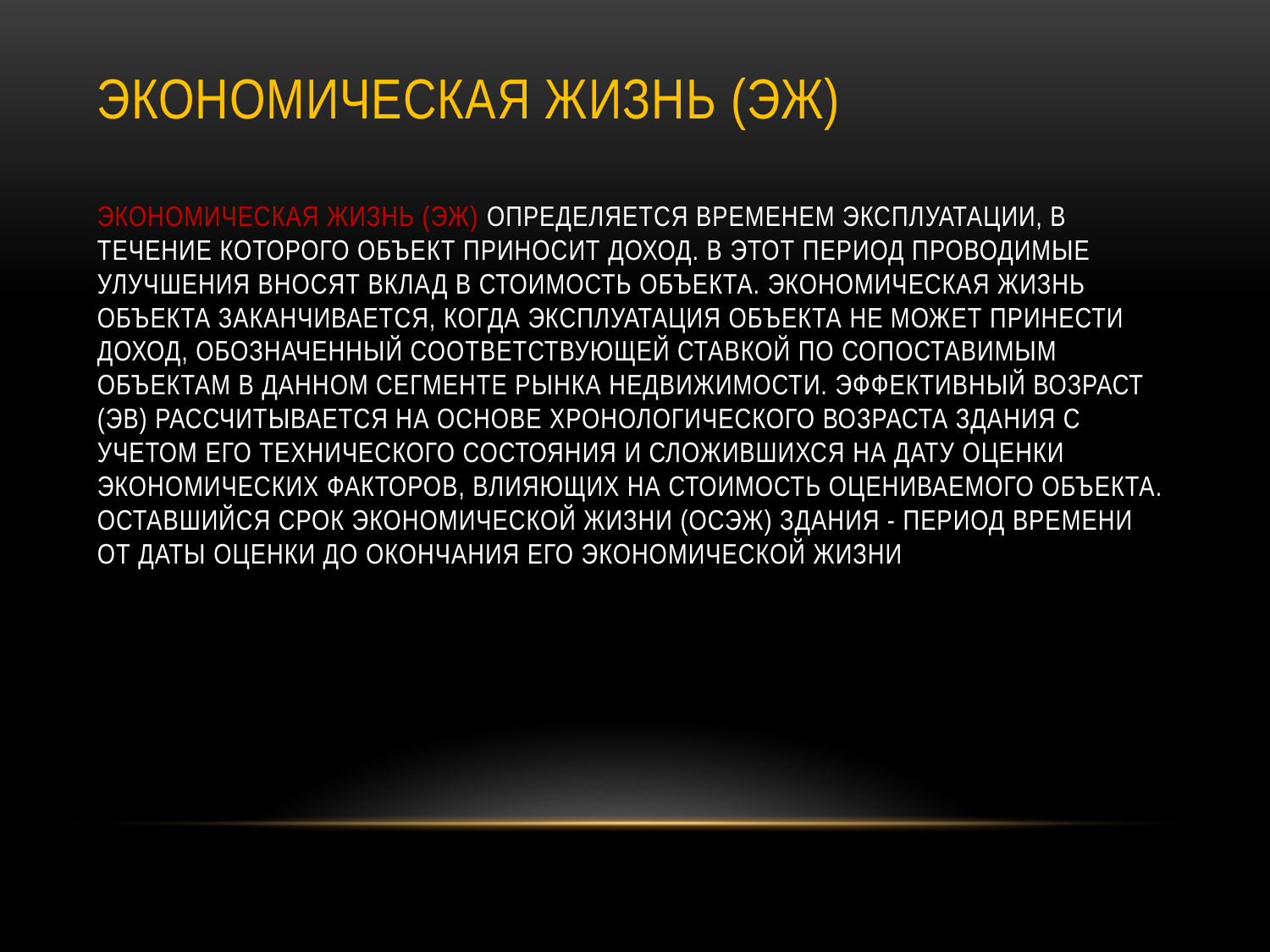

# Экономическая жизнь (эж) Экономическая жизнь (ЭЖ) определяется временем эксплуатации, в течение которого объект приносит доход. В этот период проводимые улучшения вносят вклад в стоимость объекта. Экономическая жизнь объекта заканчивается, когда эксплуатация объекта не может принести доход, обозначенный соответствующей ставкой по сопоставимым объектам в данном сегменте рынка недвижимости. Эффективный возраст (ЭВ) рассчитывается на основе хронологического возраста здания с учетом его технического состояния и сложившихся на дату оценки экономических факторов, влияющих на стоимость оцениваемого объекта. Оставшийся срок экономической жизни (ОСЭЖ) здания - период времени от даты оценки до окончания его экономической жизни